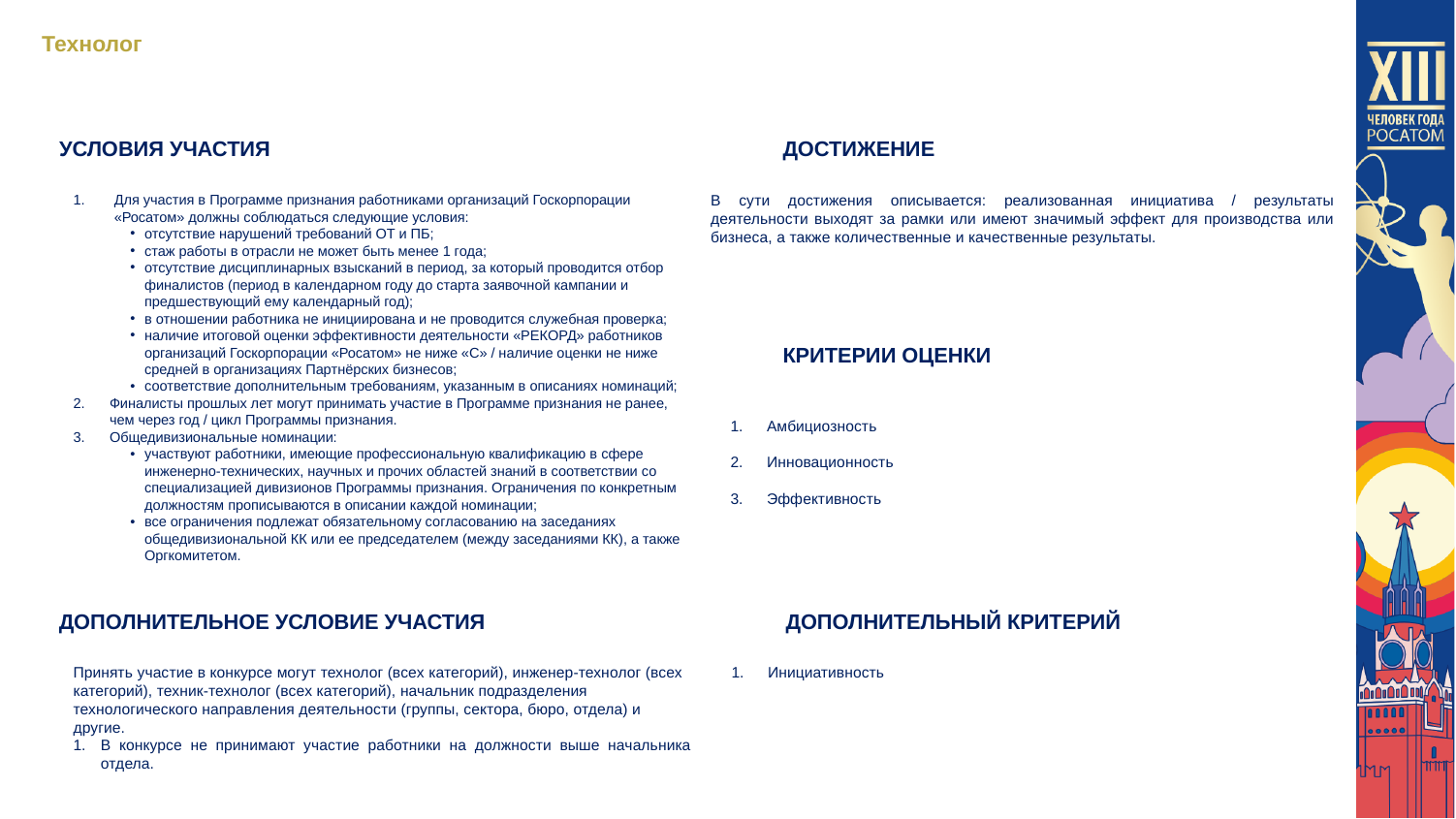

Технолог
ДОСТИЖЕНИЕ
УСЛОВИЯ УЧАСТИЯ
Для участия в Программе признания работниками организаций Госкорпорации «Росатом» должны соблюдаться следующие условия:
отсутствие нарушений требований ОТ и ПБ;
стаж работы в отрасли не может быть менее 1 года;
отсутствие дисциплинарных взысканий в период, за который проводится отбор финалистов (период в календарном году до старта заявочной кампании и предшествующий ему календарный год);
в отношении работника не инициирована и не проводится служебная проверка;
наличие итоговой оценки эффективности деятельности «РЕКОРД» работников организаций Госкорпорации «Росатом» не ниже «С» / наличие оценки не ниже средней в организациях Партнёрских бизнесов;
соответствие дополнительным требованиям, указанным в описаниях номинаций;
Финалисты прошлых лет могут принимать участие в Программе признания не ранее, чем через год / цикл Программы признания.
Общедивизиональные номинации:
участвуют работники, имеющие профессиональную квалификацию в сфере инженерно-технических, научных и прочих областей знаний в соответствии со специализацией дивизионов Программы признания. Ограничения по конкретным должностям прописываются в описании каждой номинации;
все ограничения подлежат обязательному согласованию на заседаниях общедивизиональной КК или ее председателем (между заседаниями КК), а также Оргкомитетом.
В сути достижения описывается: реализованная инициатива / результаты деятельности выходят за рамки или имеют значимый эффект для производства или бизнеса, а также количественные и качественные результаты.
КРИТЕРИИ ОЦЕНКИ
Амбициозность

Инновационность

Эффективность
ДОПОЛНИТЕЛЬНОЕ УСЛОВИЕ УЧАСТИЯ
ДОПОЛНИТЕЛЬНЫЙ КРИТЕРИЙ
Инициативность

Принять участие в конкурсе могут технолог (всех категорий), инженер-технолог (всех категорий), техник-технолог (всех категорий), начальник подразделения технологического направления деятельности (группы, сектора, бюро, отдела) и другие.
В конкурсе не принимают участие работники на должности выше начальника отдела.